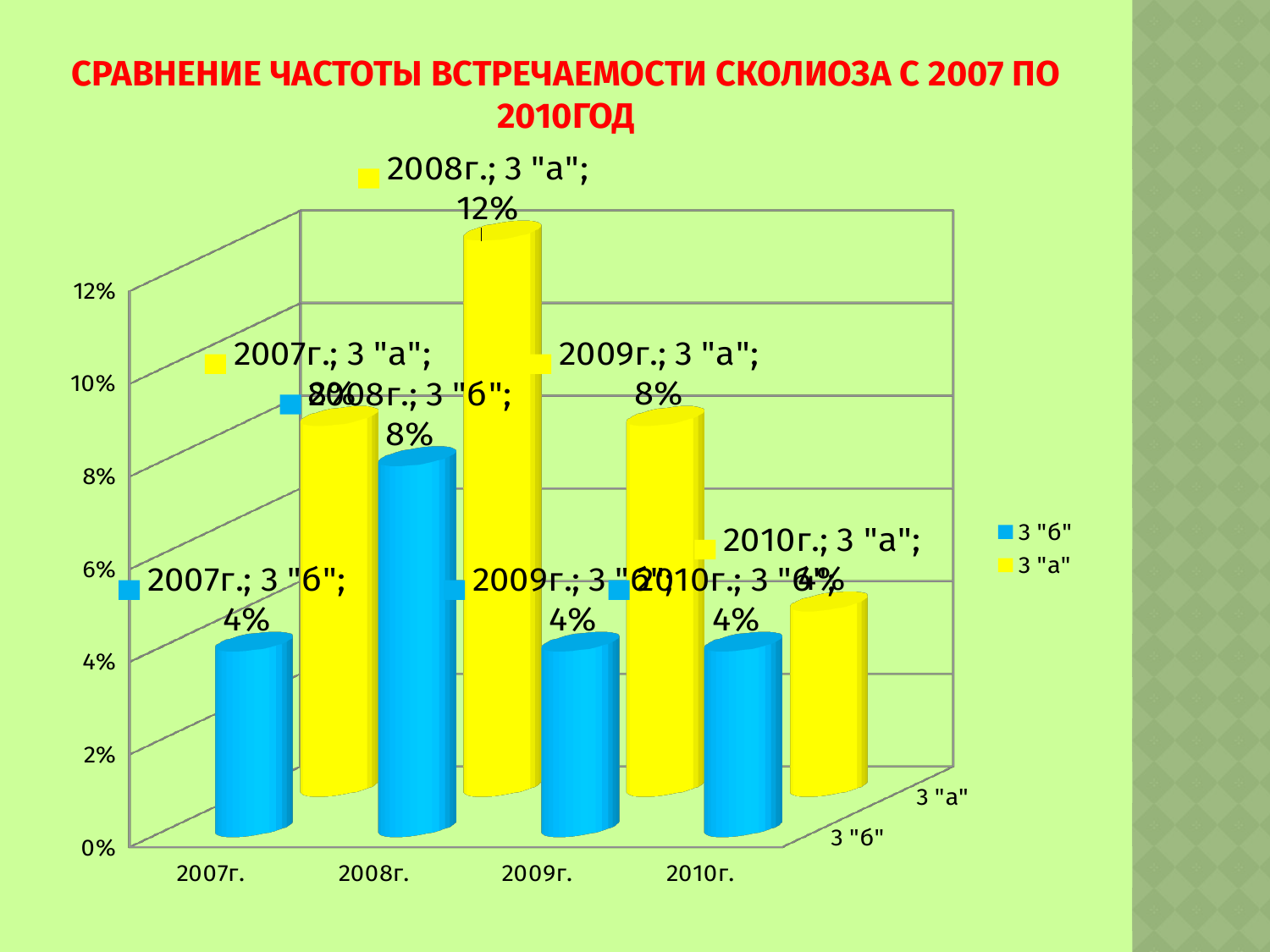

# Сравнение частоты встречаемости сколиоза с 2007 по 2010год

[unsupported chart]